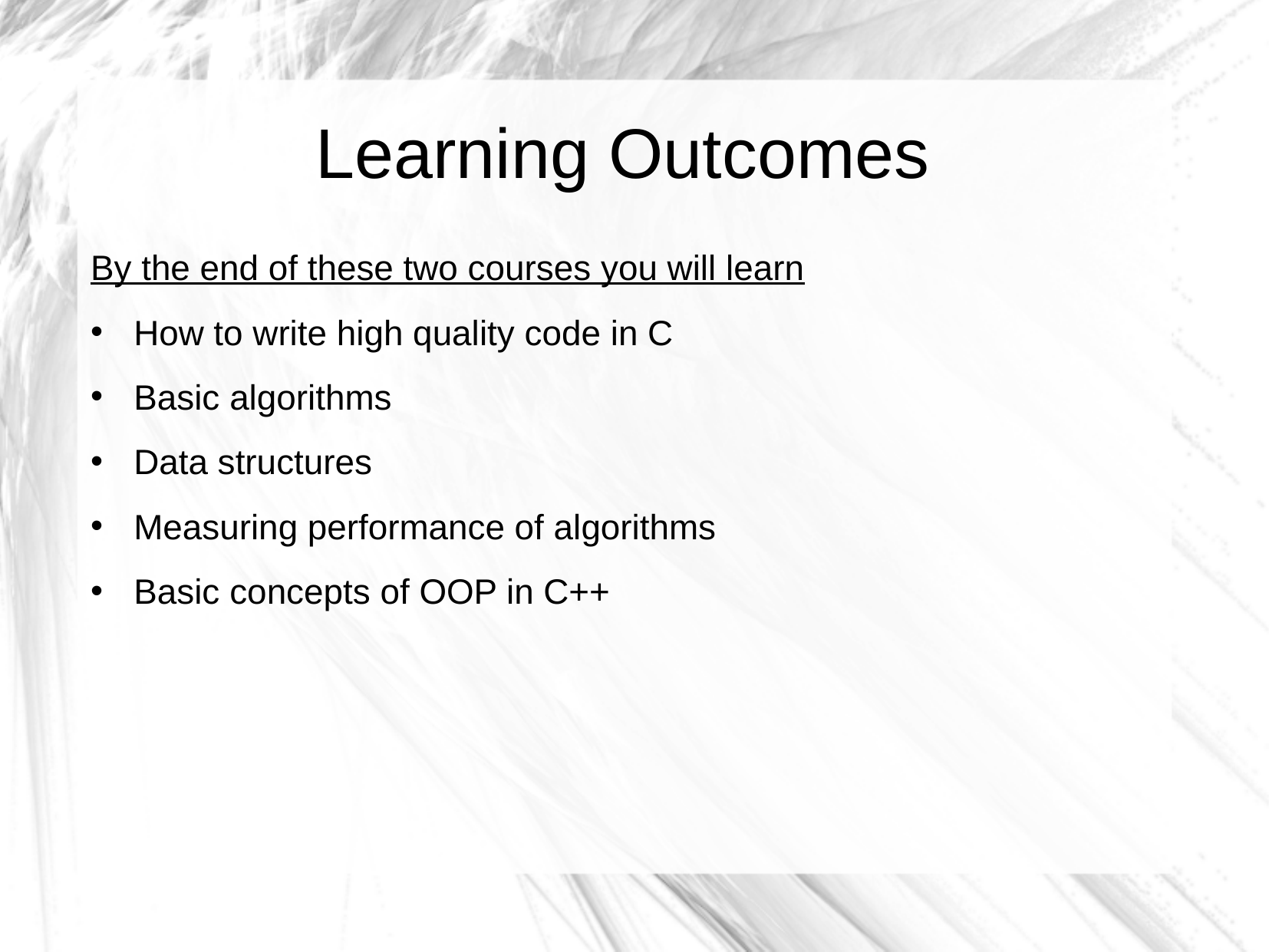

Learning Outcomes
By the end of these two courses you will learn
How to write high quality code in C
Basic algorithms
Data structures
Measuring performance of algorithms
Basic concepts of OOP in C++